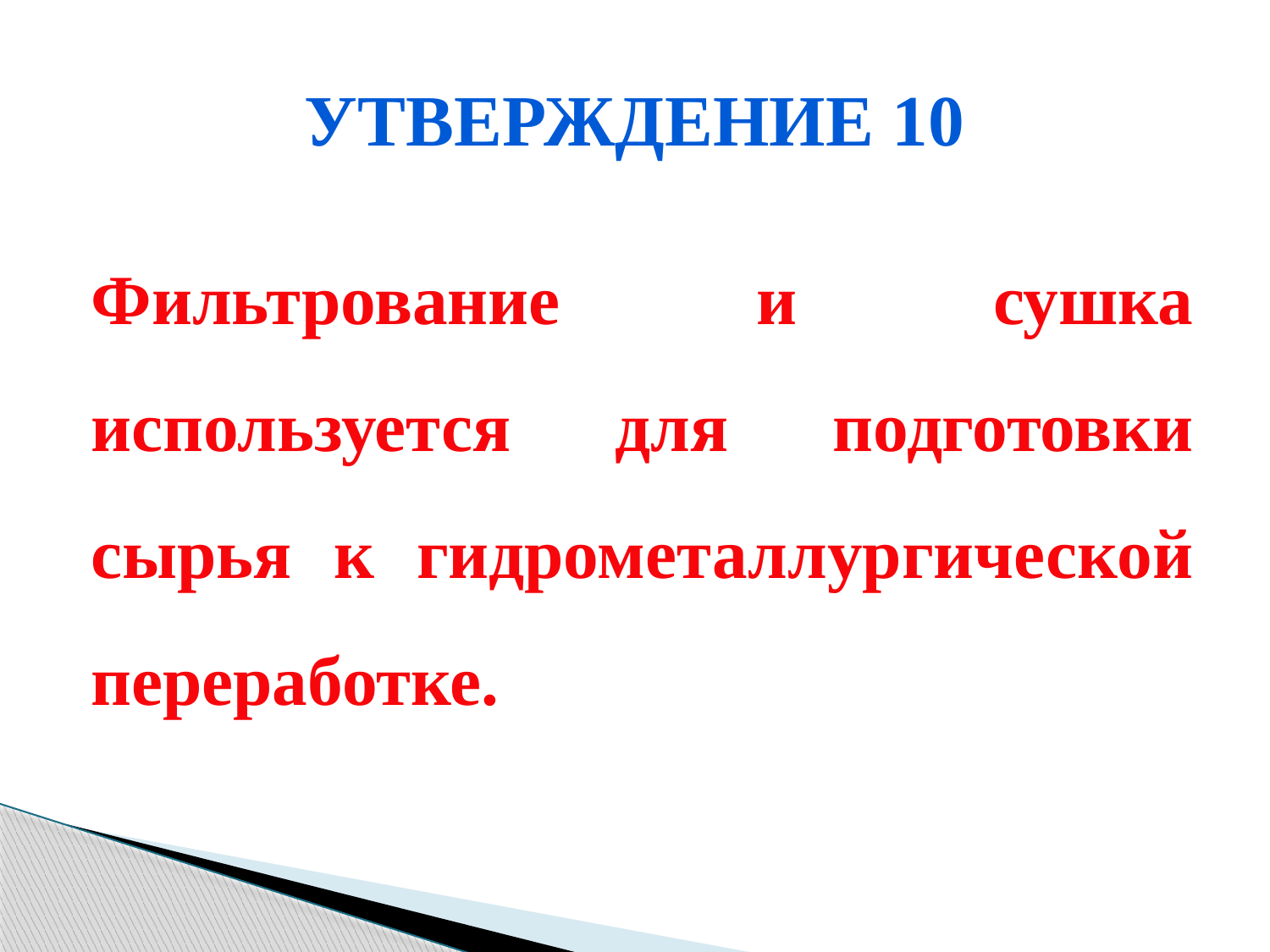

# Утверждение 10
Фильтрование и сушка используется для подготовки сырья к гидрометаллургической переработке.